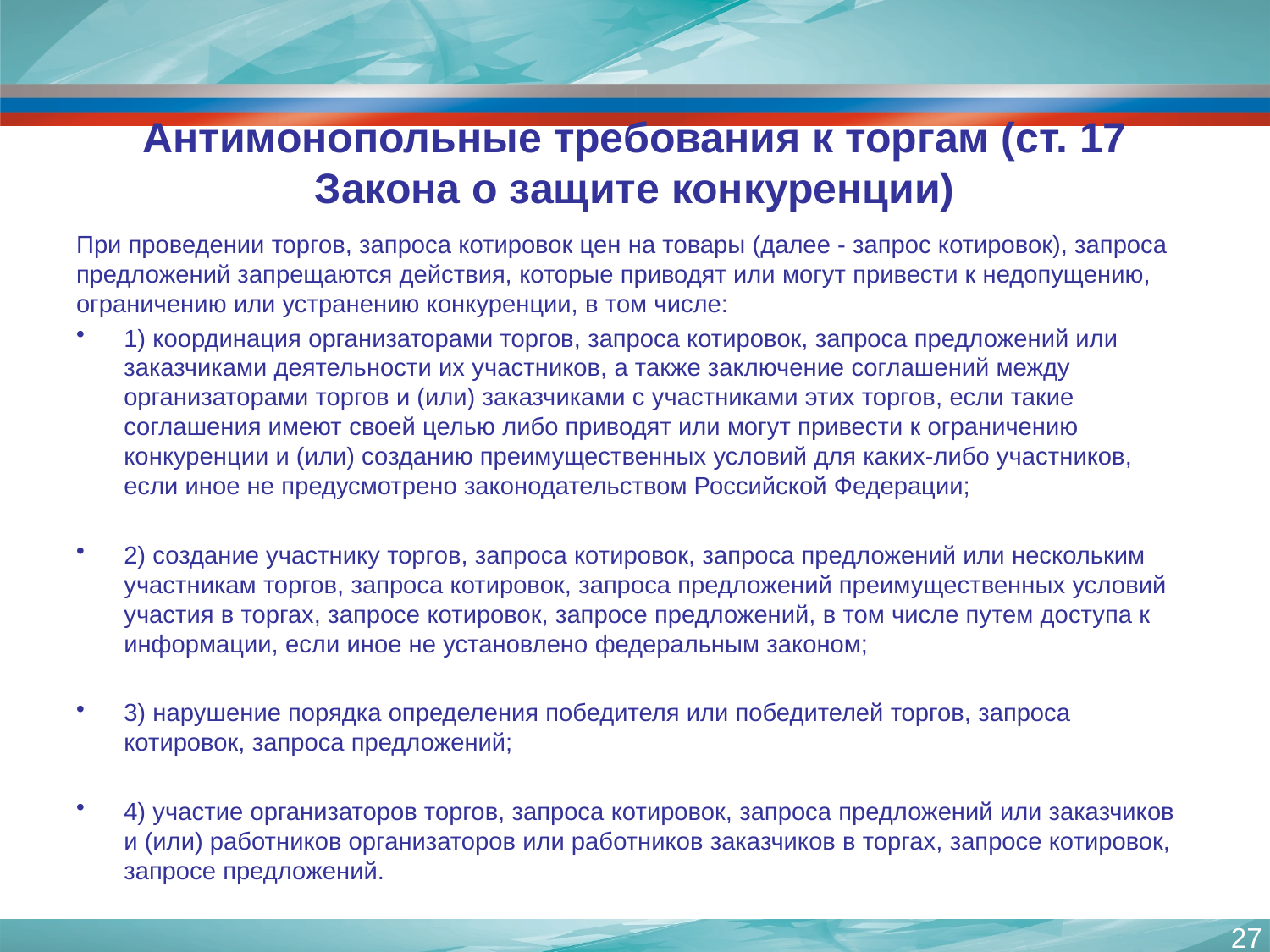

# Антимонопольные требования к торгам (ст. 17 Закона о защите конкуренции)
При проведении торгов, запроса котировок цен на товары (далее - запрос котировок), запроса предложений запрещаются действия, которые приводят или могут привести к недопущению, ограничению или устранению конкуренции, в том числе:
1) координация организаторами торгов, запроса котировок, запроса предложений или заказчиками деятельности их участников, а также заключение соглашений между организаторами торгов и (или) заказчиками с участниками этих торгов, если такие соглашения имеют своей целью либо приводят или могут привести к ограничению конкуренции и (или) созданию преимущественных условий для каких-либо участников, если иное не предусмотрено законодательством Российской Федерации;

2) создание участнику торгов, запроса котировок, запроса предложений или нескольким участникам торгов, запроса котировок, запроса предложений преимущественных условий участия в торгах, запросе котировок, запросе предложений, в том числе путем доступа к информации, если иное не установлено федеральным законом;

3) нарушение порядка определения победителя или победителей торгов, запроса котировок, запроса предложений;

4) участие организаторов торгов, запроса котировок, запроса предложений или заказчиков и (или) работников организаторов или работников заказчиков в торгах, запросе котировок, запросе предложений.

27